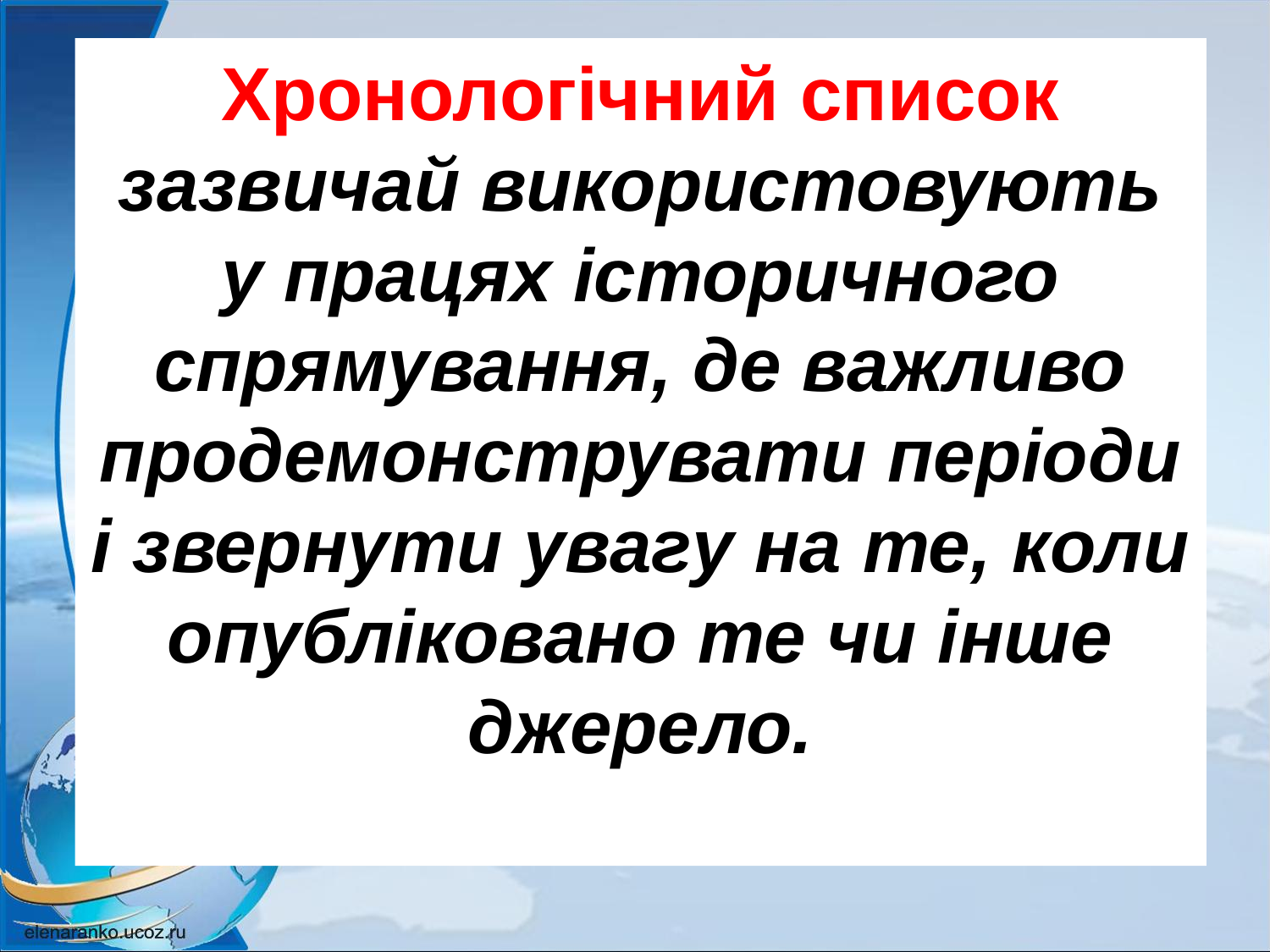

# Хронологічний список зазвичай використовують у працях історичного спрямування, де важливо продемонструвати періоди і звернути увагу на те, коли опубліковано те чи інше джерело.